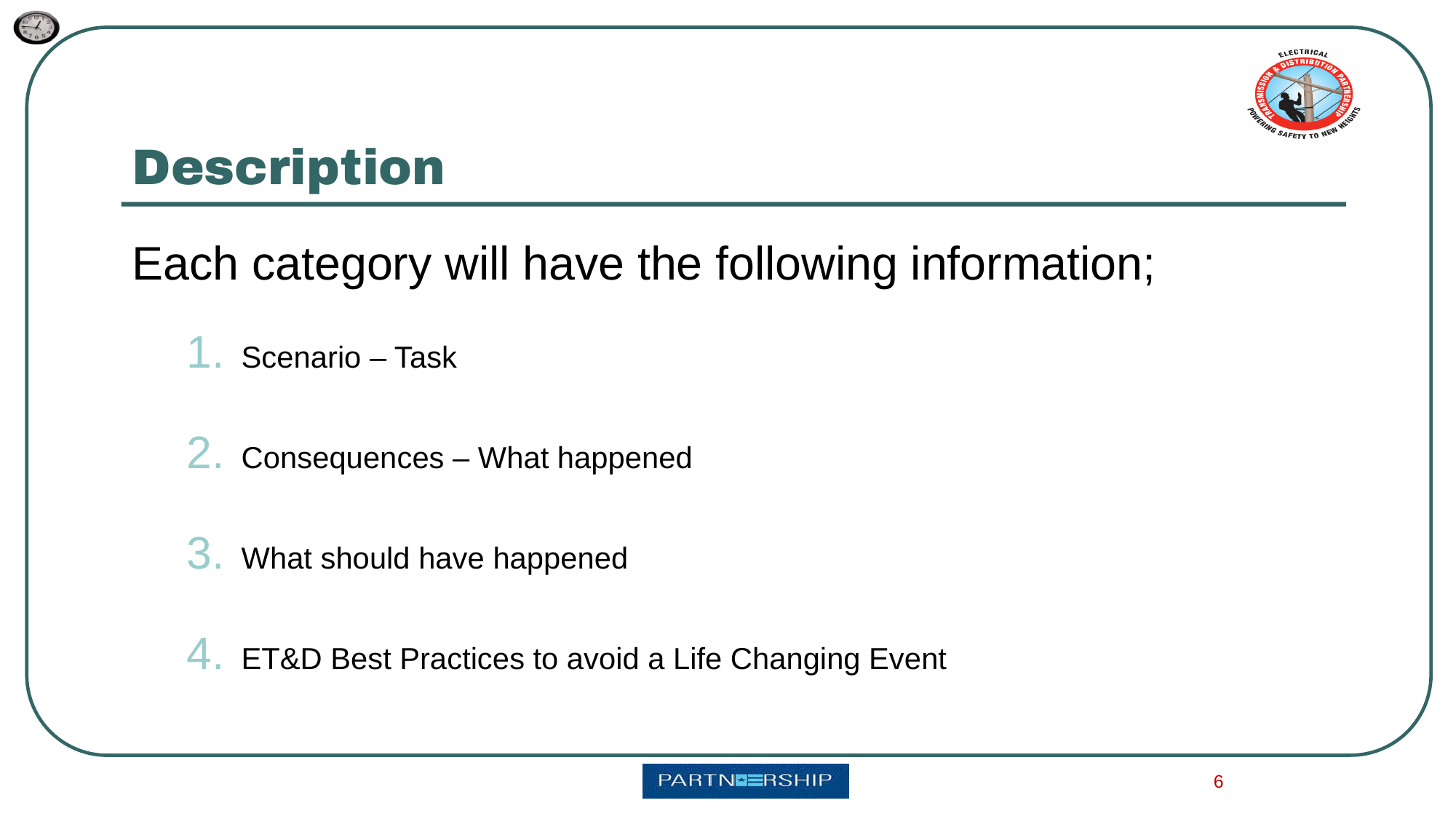

# Description
Each category will have the following information;

Scenario – Task

Consequences – What happened

What should have happened

ET&D Best Practices to avoid a Life Changing Event
6